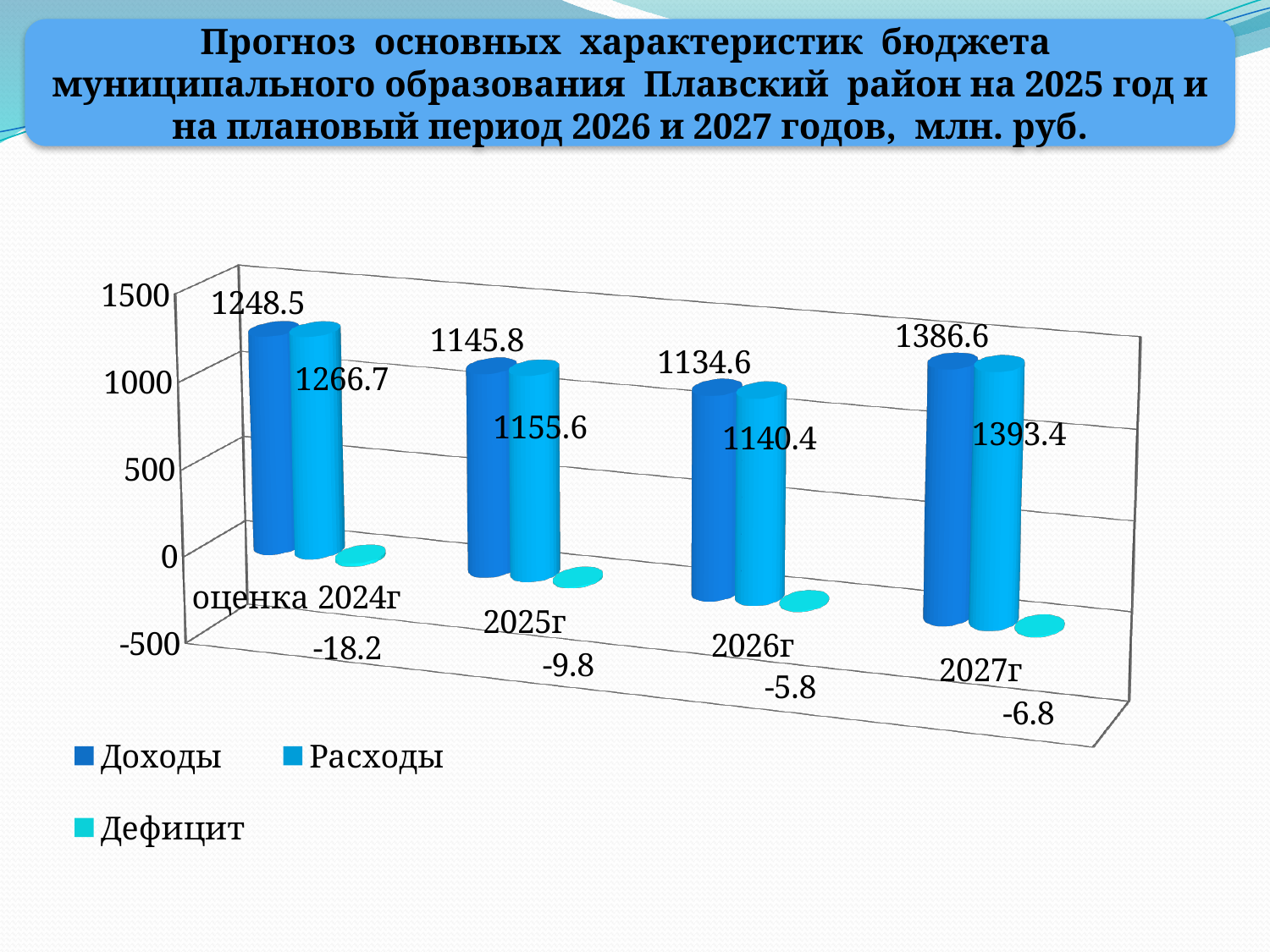

#
Прогноз  основных  характеристик  бюджета  муниципального образования  Плавский  район на 2025 год и на плановый период 2026 и 2027 годов,  млн. руб.

[unsupported chart]